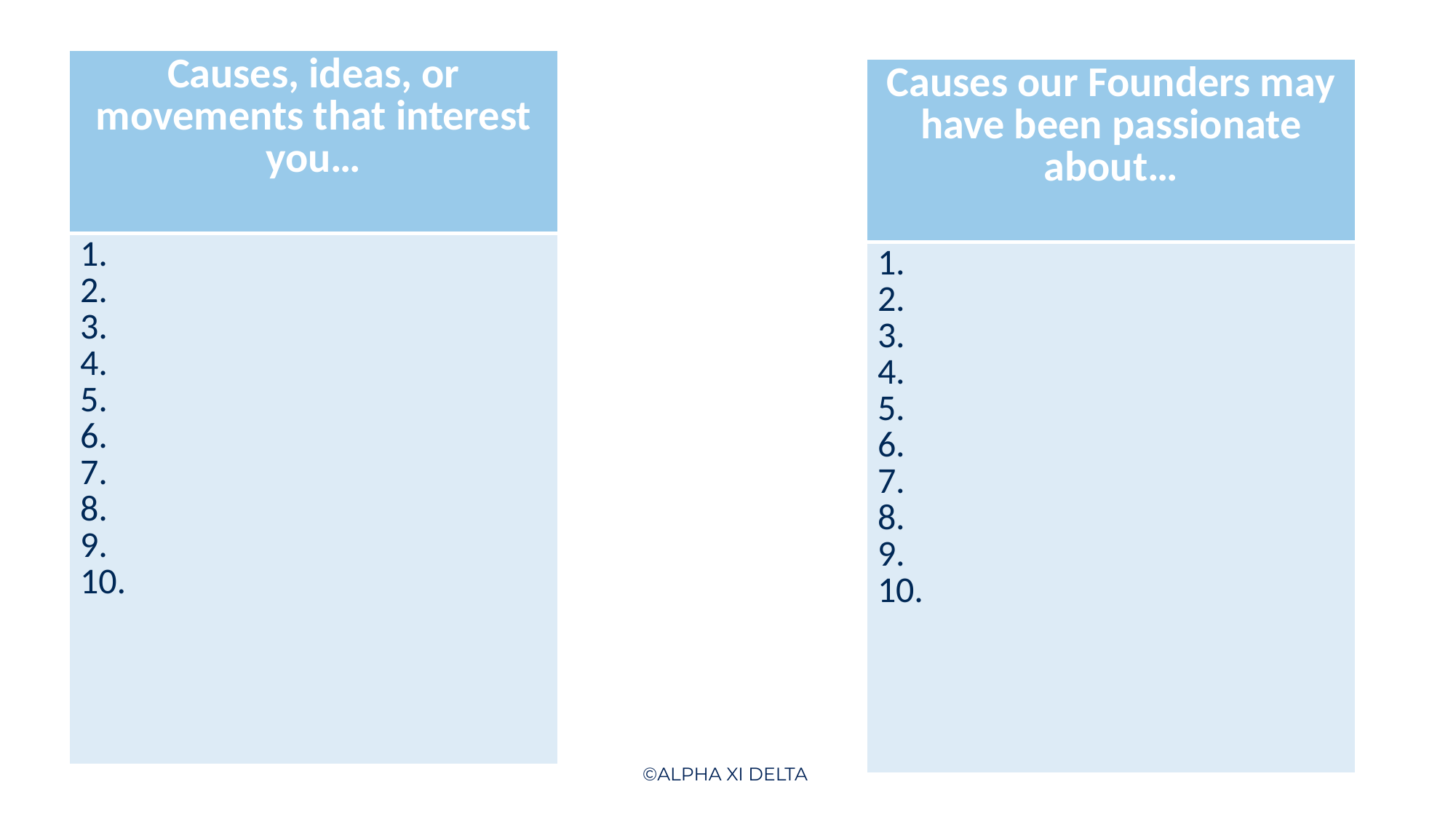

| Causes, ideas, or movements that interest you… |
| --- |
| 1. 2. 3. 4. 5. 6. 7. 8. 9. 10. |
| Causes our Founders may have been passionate about… |
| --- |
| 1. 2. 3. 4. 5. 6. 7. 8. 9. 10. |
©ALPHA XI DELTA